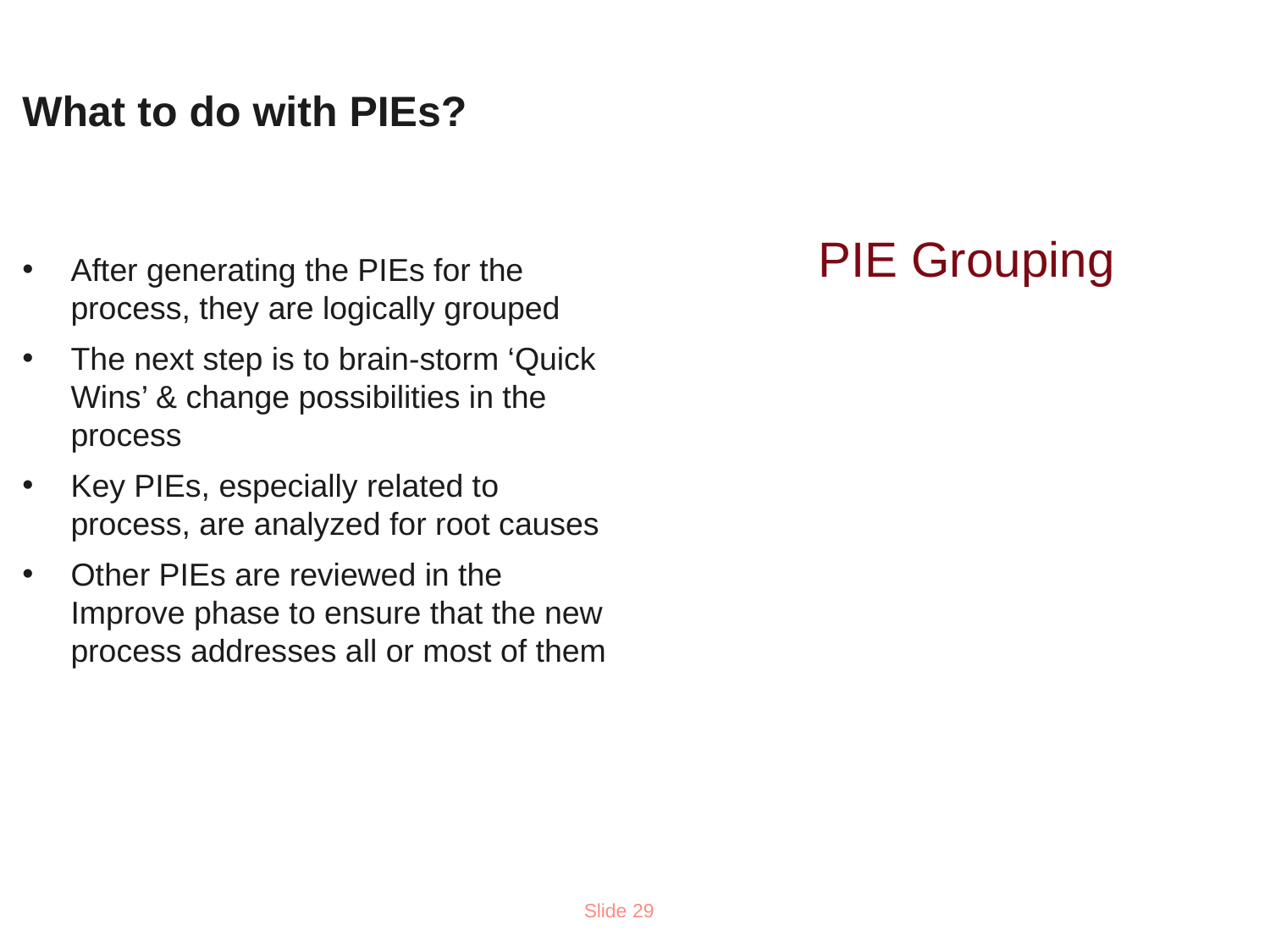

# What to do with PIEs?
PIE Grouping
After generating the PIEs for the process, they are logically grouped
The next step is to brain-storm ‘Quick Wins’ & change possibilities in the process
Key PIEs, especially related to process, are analyzed for root causes
Other PIEs are reviewed in the Improve phase to ensure that the new process addresses all or most of them